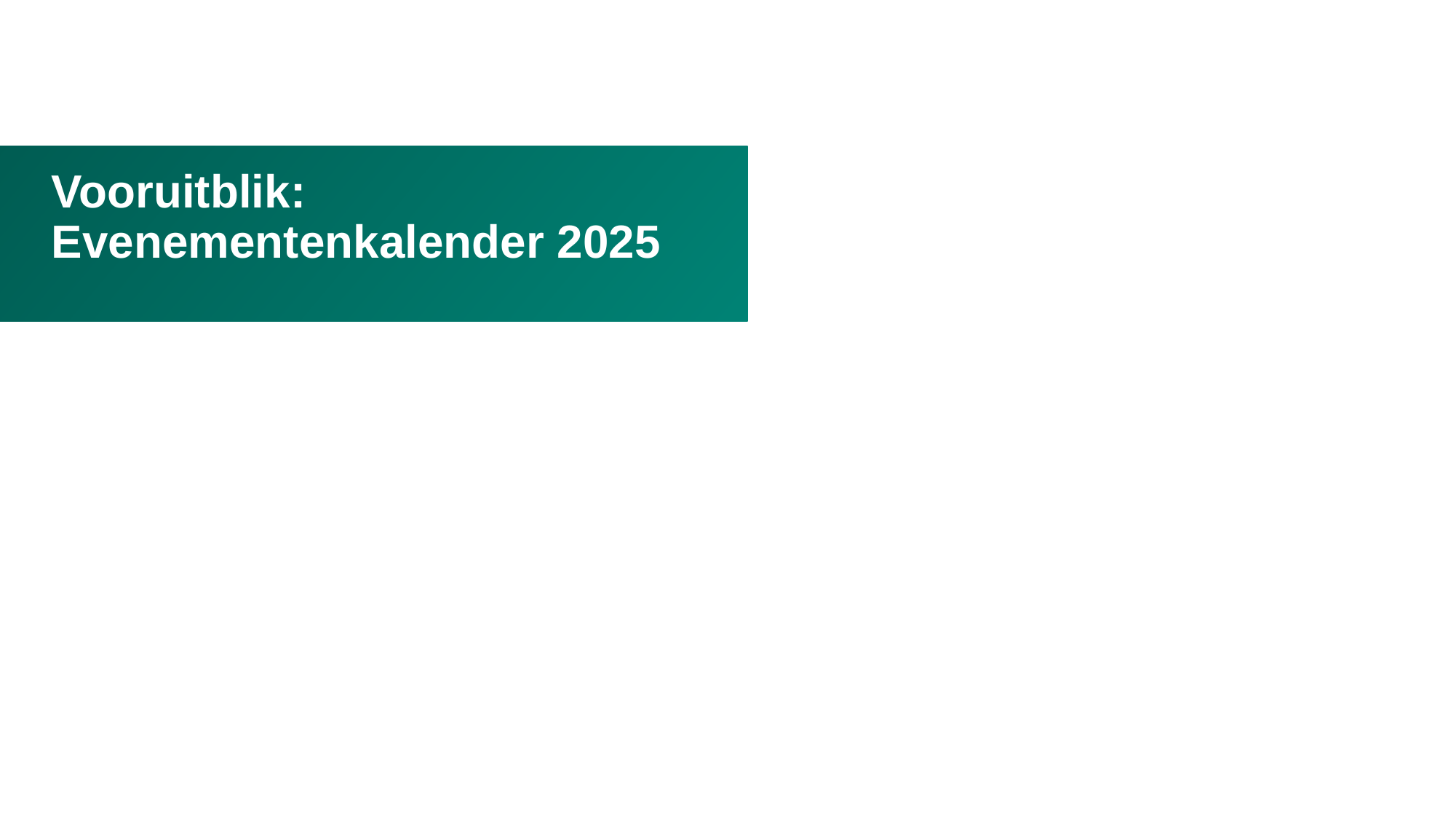

# Vooruitblik: Evenementenkalender 2025
19 maart 2025: Update raad Programma Vizier op de Toekomst
1 april 2025: Brede Bijeenkomst Maatschappelijke Partners
10 april 2025: Bijeenkomst Sociaal Domein Jeugd en Wmo (intern)
16 april 2025: Voorbereidende bijeenkomst Strategische Visie

Medio april 2025: Voortgangsbrief Sociaal Domein Q1
Medio juli 2025: Voortgangsbrief Sociaal Domein Q2
Medio september 2025: Besluitvorming raad Strategische Visie
Medio oktober 2025: Voortgangsbrief Sociaal Domein Q3